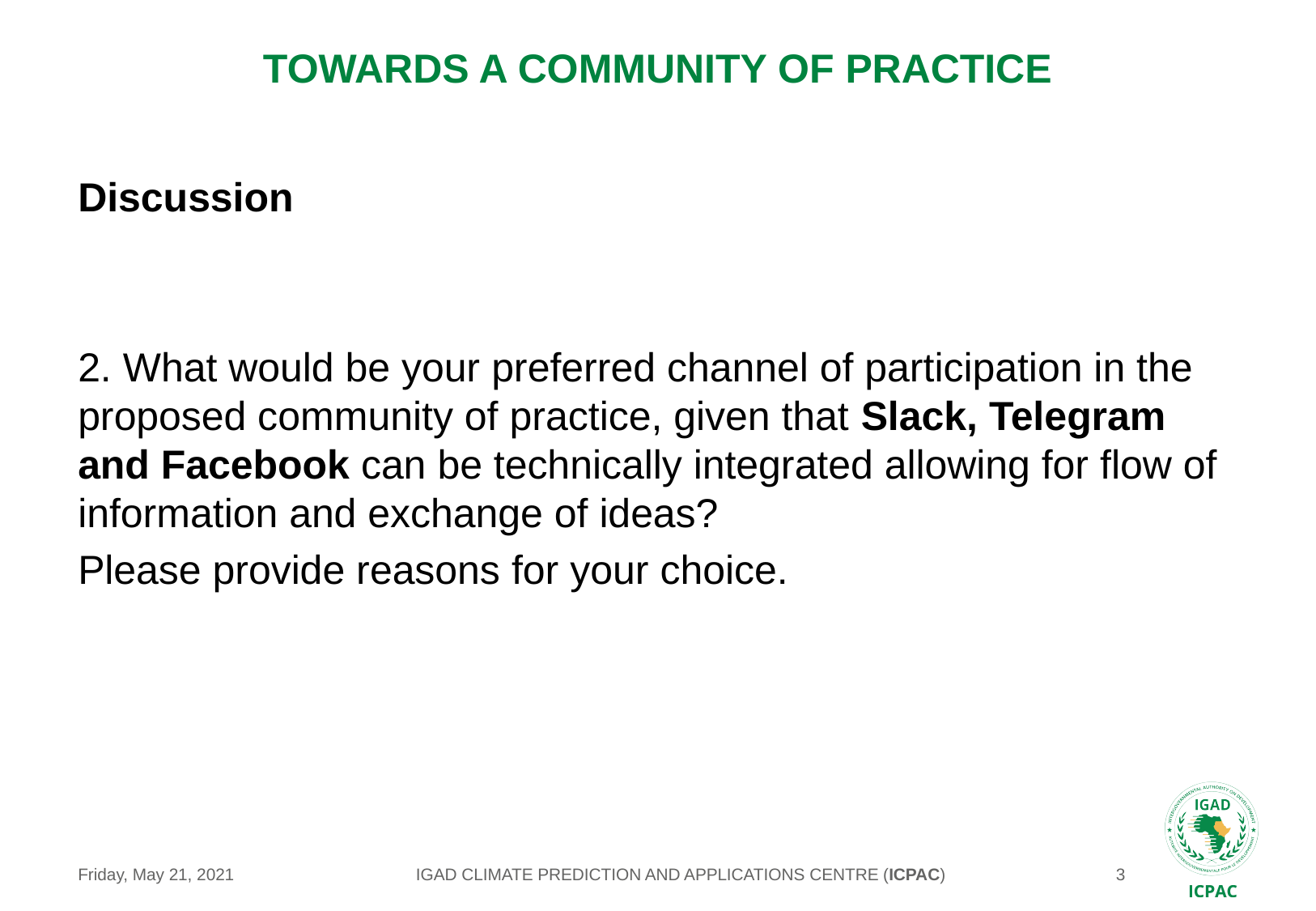

# TOWARDS A COMMUNITY OF PRACTICE
Discussion

2. What would be your preferred channel of participation in the proposed community of practice, given that Slack, Telegram and Facebook can be technically integrated allowing for flow of information and exchange of ideas?
Please provide reasons for your choice.

IGAD CLIMATE PREDICTION AND APPLICATIONS CENTRE (ICPAC)
Friday, May 21, 2021
3